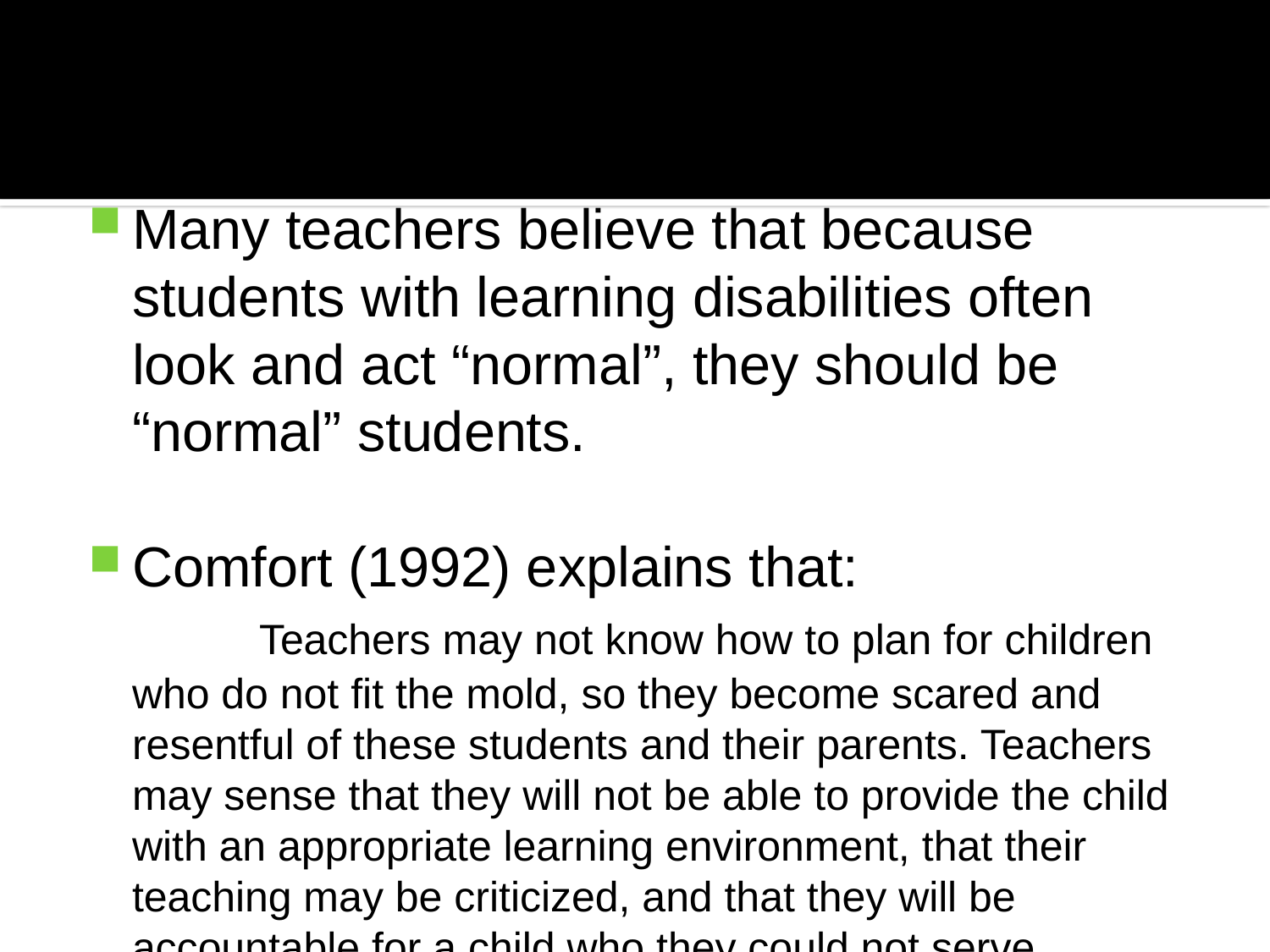

Many teachers believe that because students with learning disabilities often look and act “normal”, they should be “normal” students.

Comfort (1992) explains that:
		Teachers may not know how to plan for children who do not fit the mold, so they become scared and resentful of these students and their parents. Teachers may sense that they will not be able to provide the child with an appropriate learning environment, that their teaching may be criticized, and that they will be accountable for a child who they could not serve…